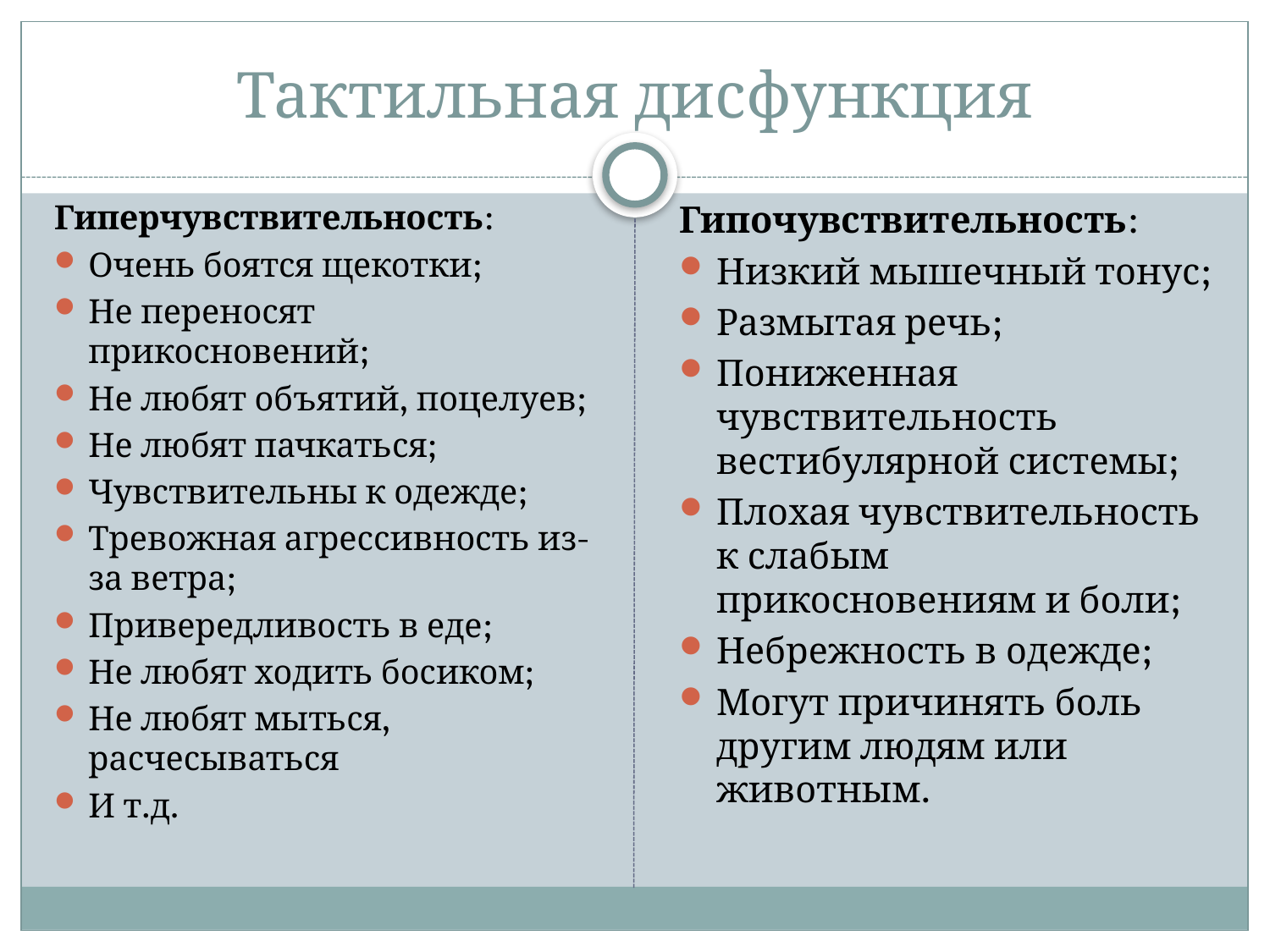

# Тактильная дисфункция
Гиперчувствительность:
Очень боятся щекотки;
Не переносят прикосновений;
Не любят объятий, поцелуев;
Не любят пачкаться;
Чувствительны к одежде;
Тревожная агрессивность из-за ветра;
Привередливость в еде;
Не любят ходить босиком;
Не любят мыться, расчесываться
И т.д.
Гипочувствительность:
Низкий мышечный тонус;
Размытая речь;
Пониженная чувствительность вестибулярной системы;
Плохая чувствительность к слабым прикосновениям и боли;
Небрежность в одежде;
Могут причинять боль другим людям или животным.